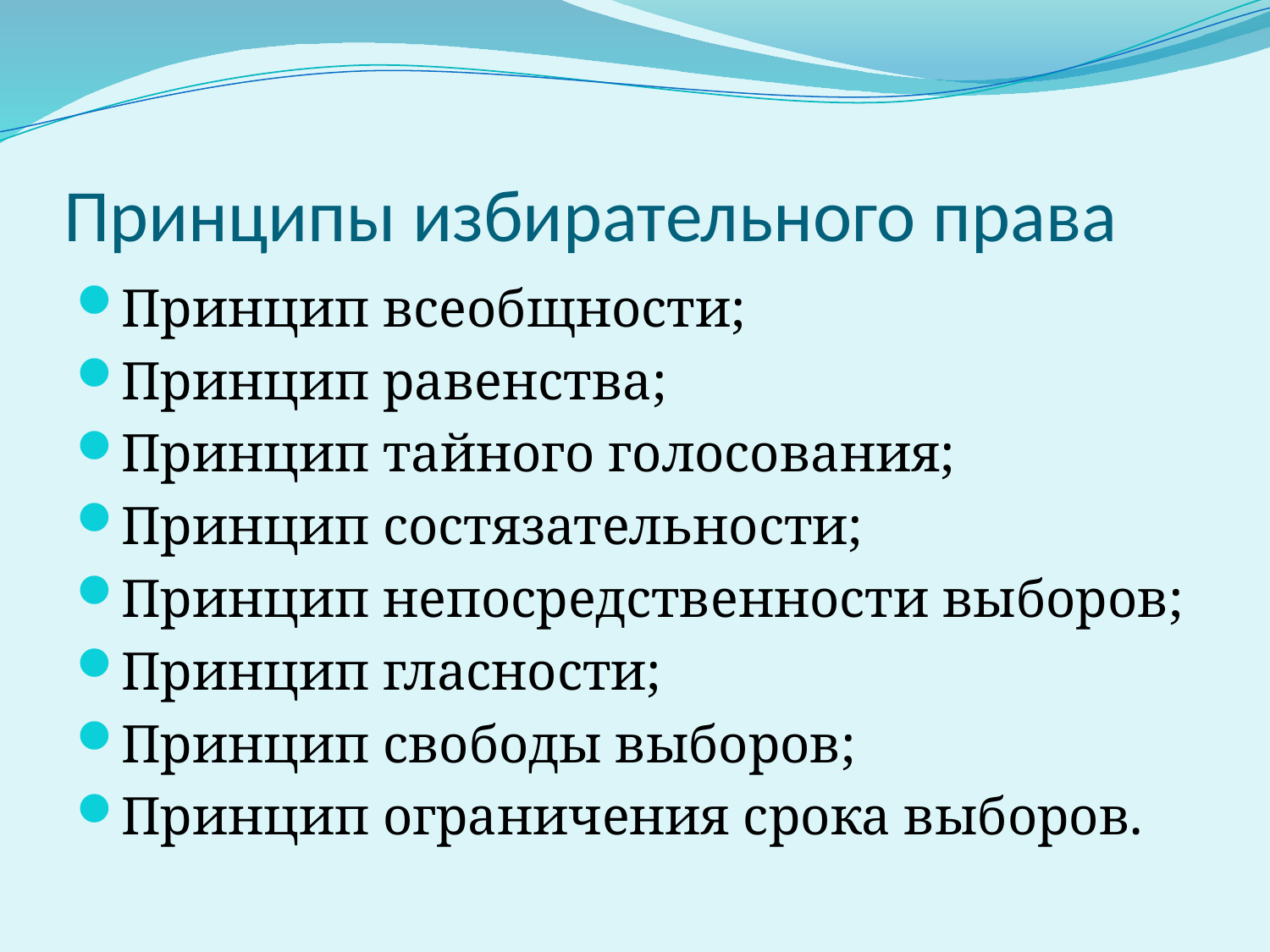

# Принципы избирательного права
Принцип всеобщности;
Принцип равенства;
Принцип тайного голосования;
Принцип состязательности;
Принцип непосредственности выборов;
Принцип гласности;
Принцип свободы выборов;
Принцип ограничения срока выборов.